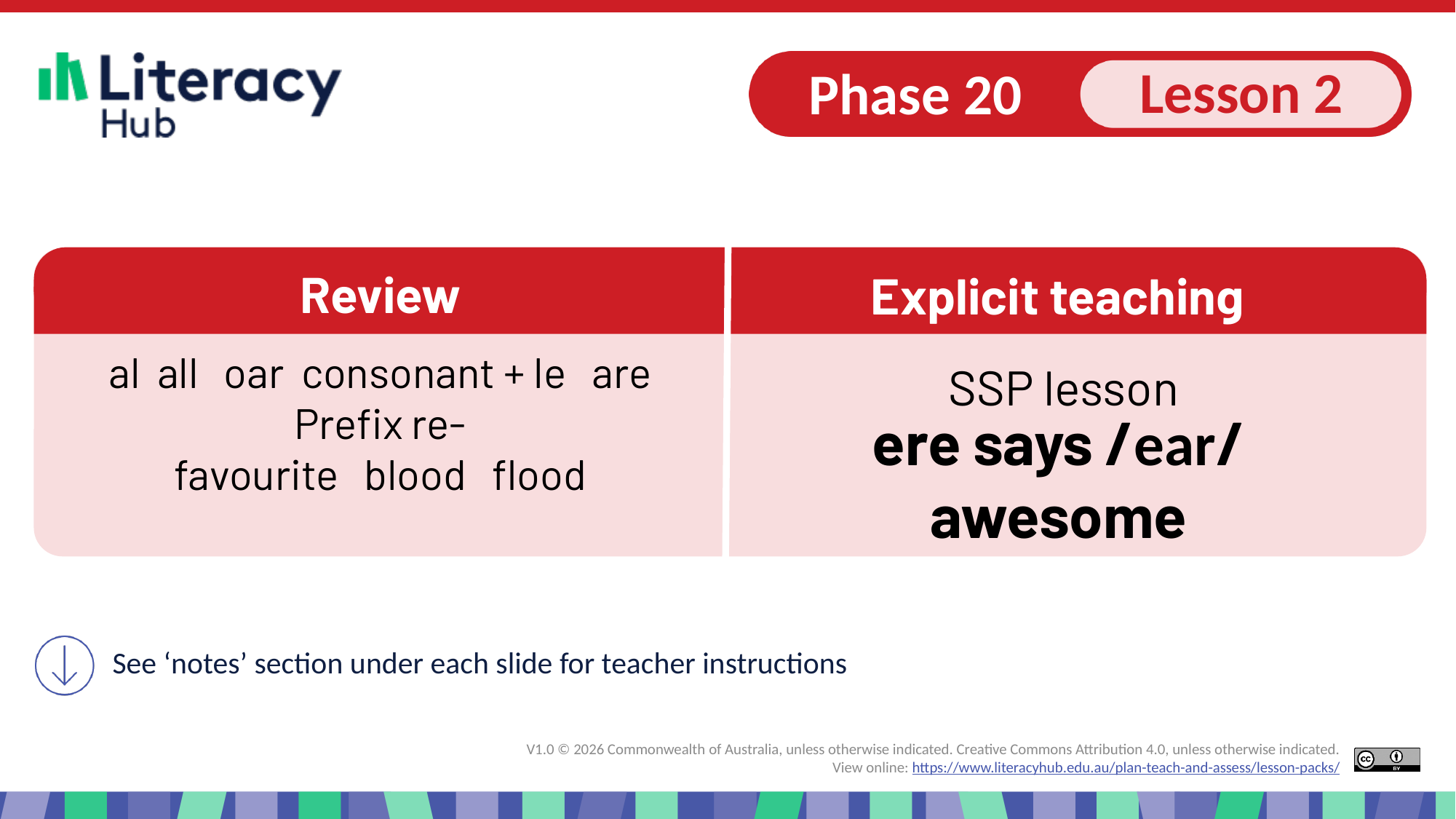

Slide 1 Explicit teaching Phase 20 lesson 2 ere
al  all   oar  consonant + le   are
Prefix re-
favourite   blood   flood

ere says /ear/
awesome